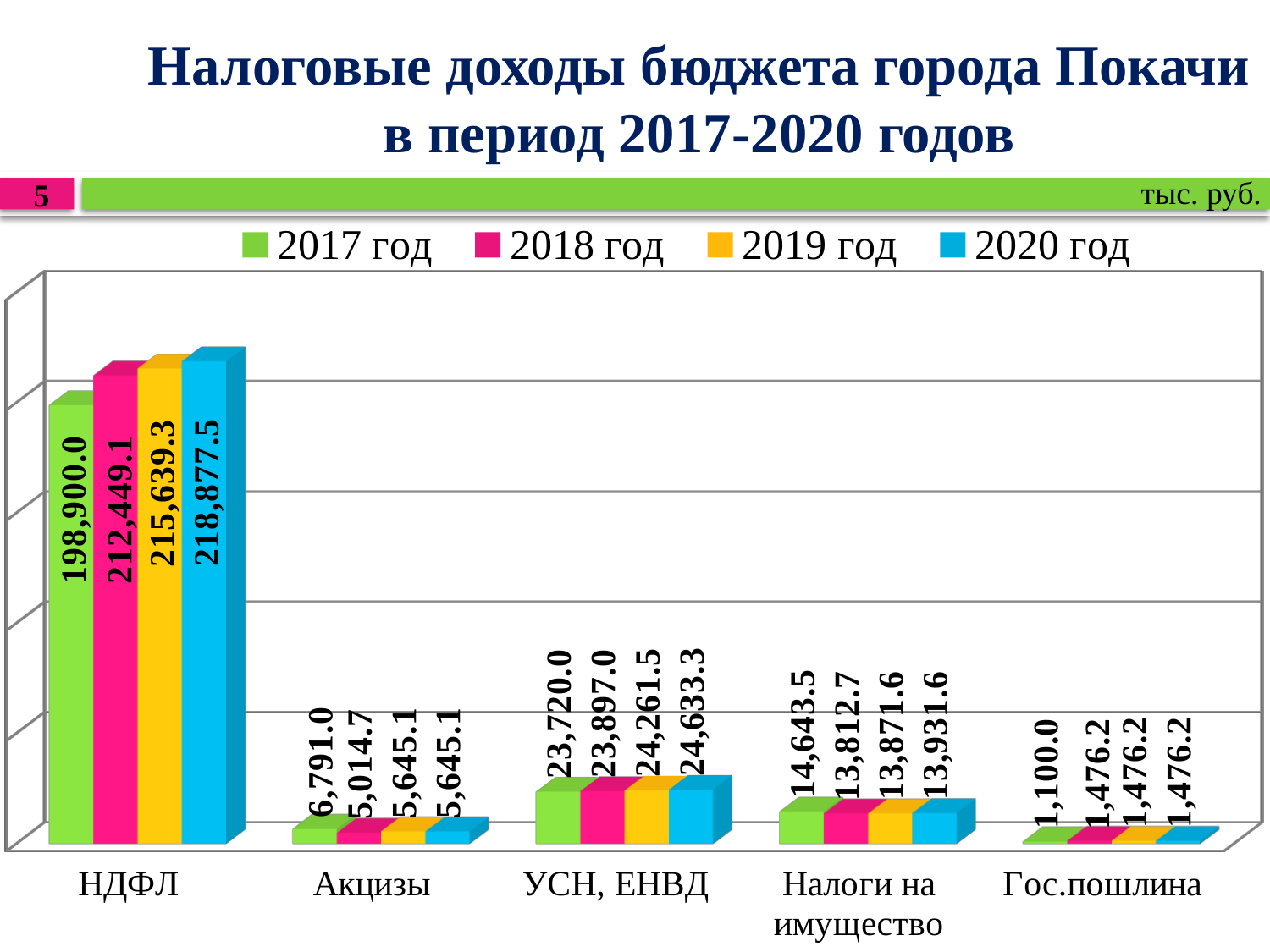

# Налоговые доходы бюджета города Покачи в период 2017-2020 годов
тыс. руб.
5

[unsupported chart]